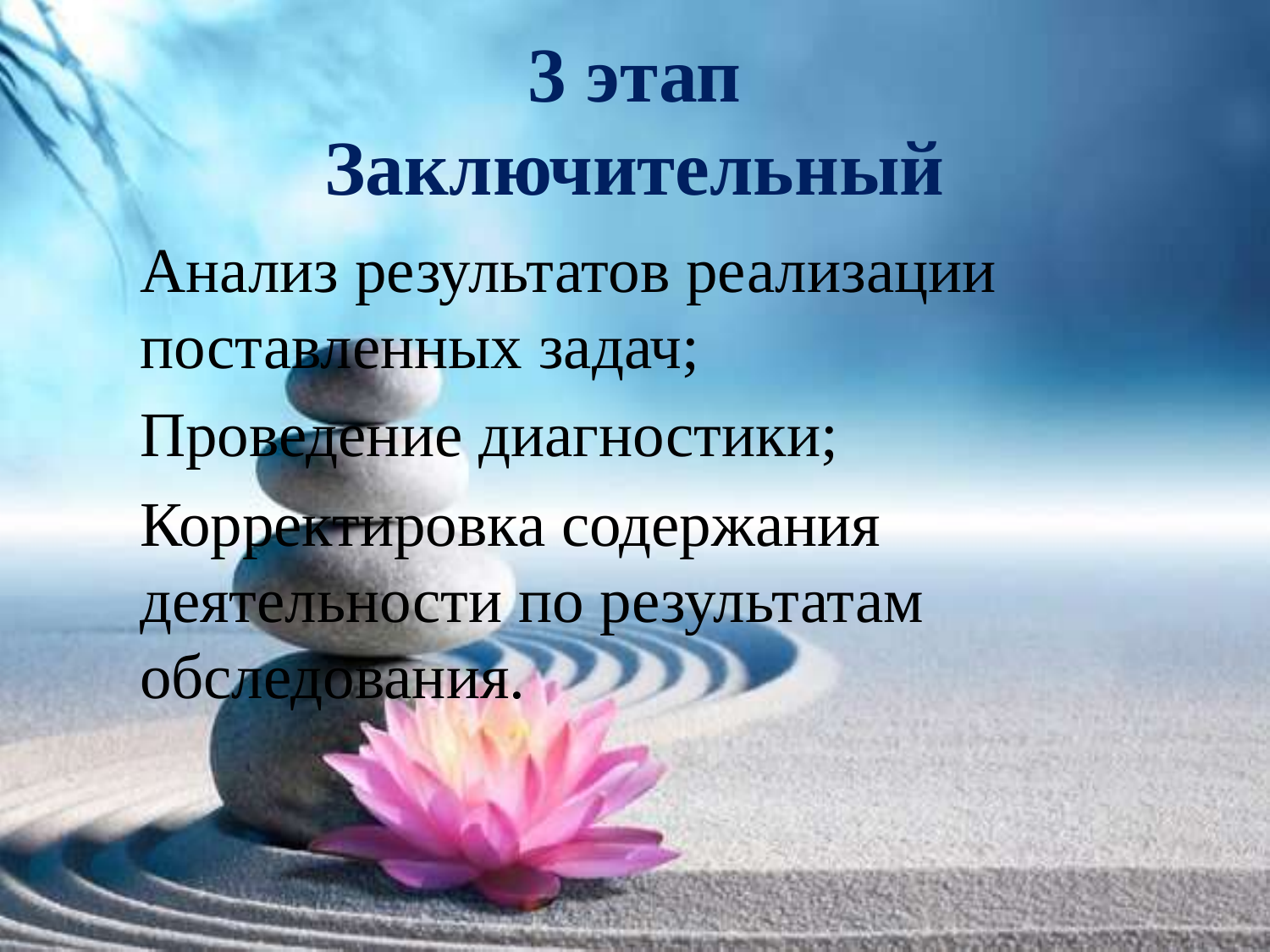

# 3 этап Заключительный
Анализ результатов реализации поставленных задач;
Проведение диагностики;
Корректировка содержания деятельности по результатам обследования.